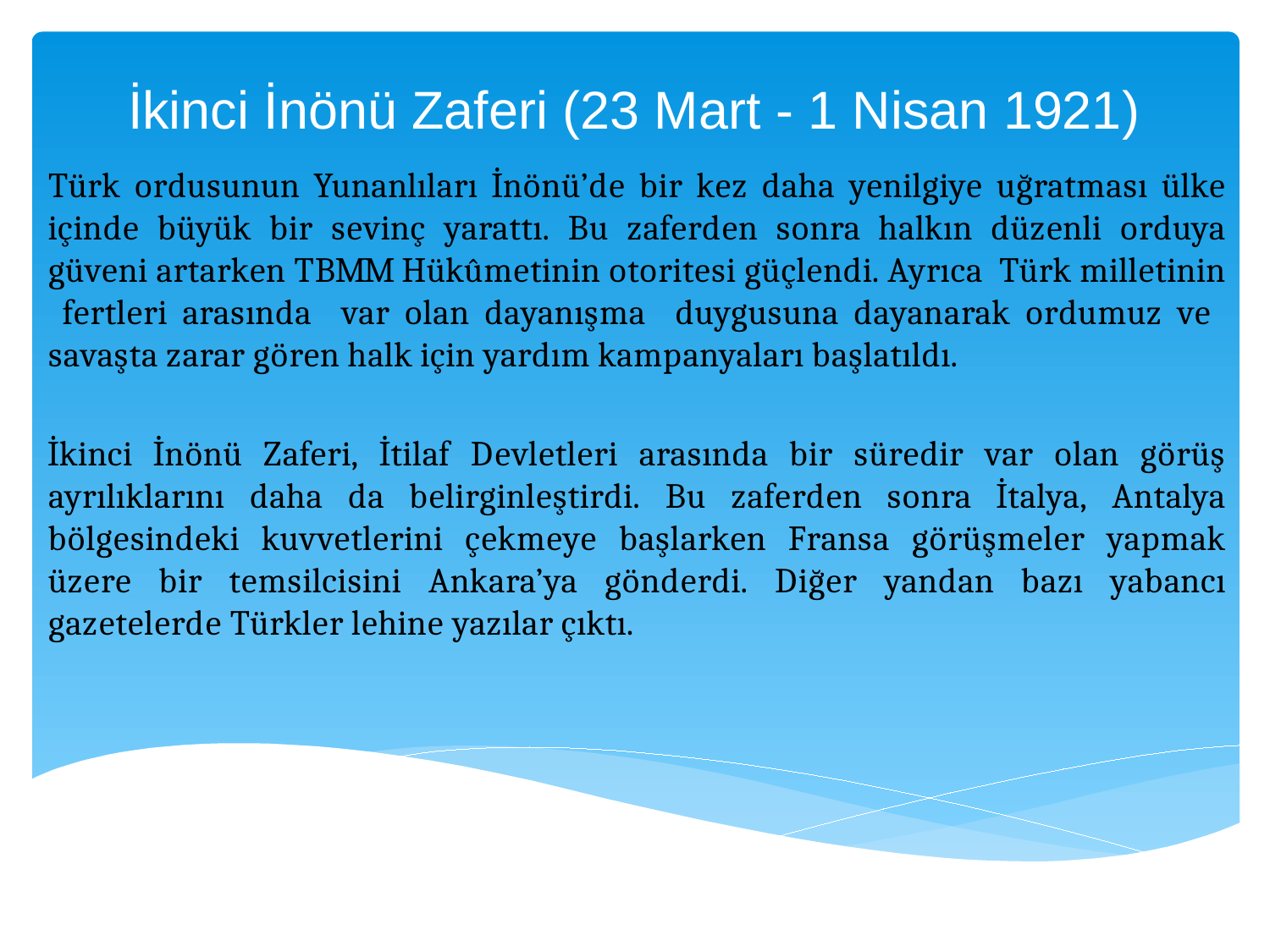

# İkinci İnönü Zaferi (23 Mart - 1 Nisan 1921)
Türk ordusunun Yunanlıları İnönü’de bir kez daha yenilgiye uğratması ülke içinde büyük bir sevinç yarattı. Bu zaferden sonra halkın düzenli orduya güveni artarken TBMM Hükûmetinin otoritesi güçlendi. Ayrıca  Türk milletinin  fertleri arasında  var olan dayanışma  duygusuna dayanarak ordumuz ve  savaşta zarar gören halk için yardım kampanyaları başlatıldı.

İkinci İnönü Zaferi, İtilaf Devletleri arasında bir süredir var olan görüş ayrılıklarını daha da belirginleştirdi. Bu zaferden sonra İtalya, Antalya bölgesindeki kuvvetlerini çekmeye başlarken Fransa görüşmeler yapmak üzere bir temsilcisini Ankara’ya gönderdi. Diğer yandan bazı yabancı gazetelerde Türkler lehine yazılar çıktı.